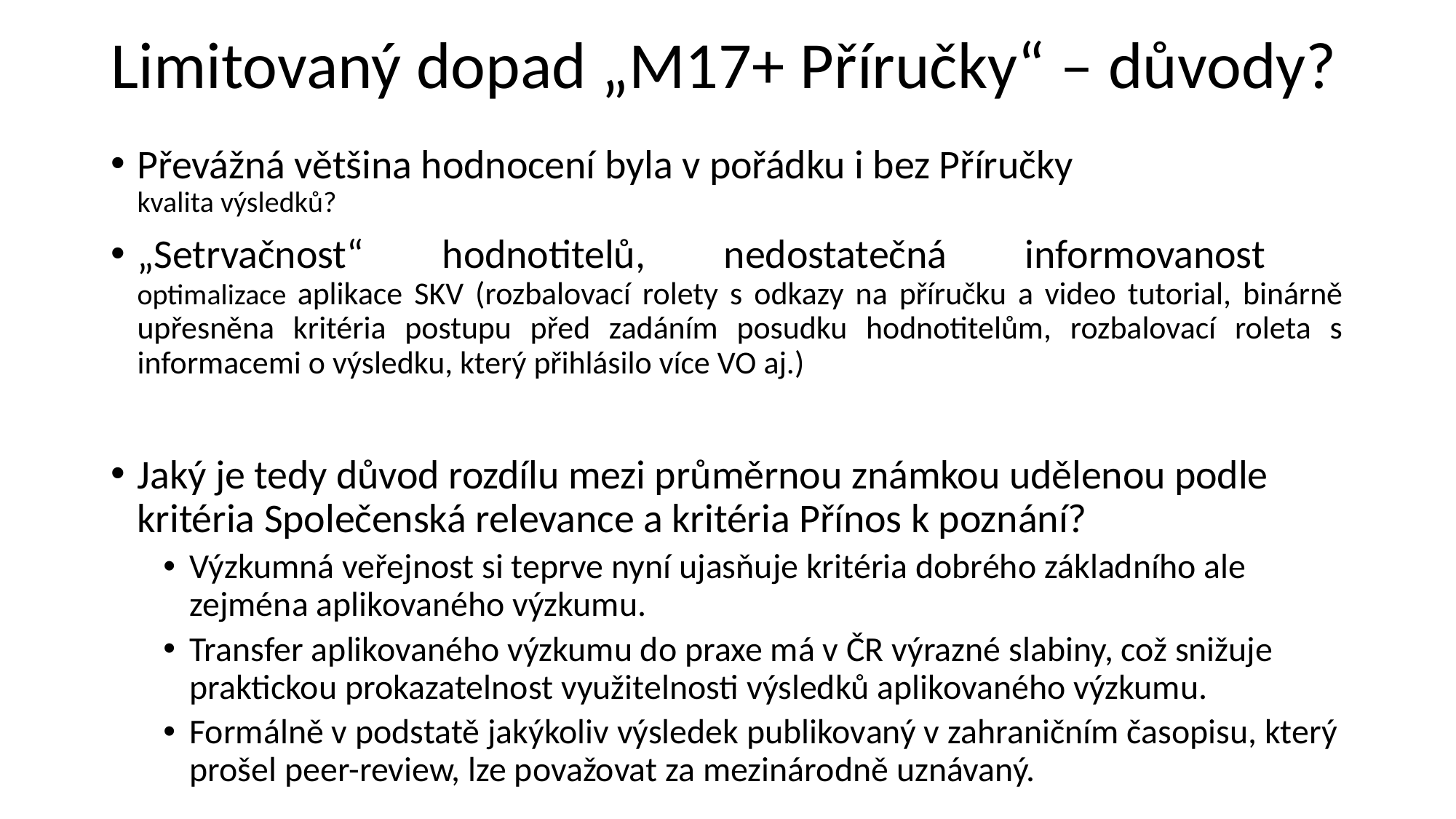

# Limitovaný dopad „M17+ Příručky“ – důvody?
Převážná většina hodnocení byla v pořádku i bez Příručky
kvalita výsledků?
„Setrvačnost“ hodnotitelů, nedostatečná informovanost
optimalizace aplikace SKV (rozbalovací rolety s odkazy na příručku a video tutorial, binárně upřesněna kritéria postupu před zadáním posudku hodnotitelům, rozbalovací roleta s informacemi o výsledku, který přihlásilo více VO aj.)

Jaký je tedy důvod rozdílu mezi průměrnou známkou udělenou podle kritéria Společenská relevance a kritéria Přínos k poznání?
Výzkumná veřejnost si teprve nyní ujasňuje kritéria dobrého základního ale zejména aplikovaného výzkumu.
Transfer aplikovaného výzkumu do praxe má v ČR výrazné slabiny, což snižuje praktickou prokazatelnost využitelnosti výsledků aplikovaného výzkumu.
Formálně v podstatě jakýkoliv výsledek publikovaný v zahraničním časopisu, který prošel peer-review, lze považovat za mezinárodně uznávaný.